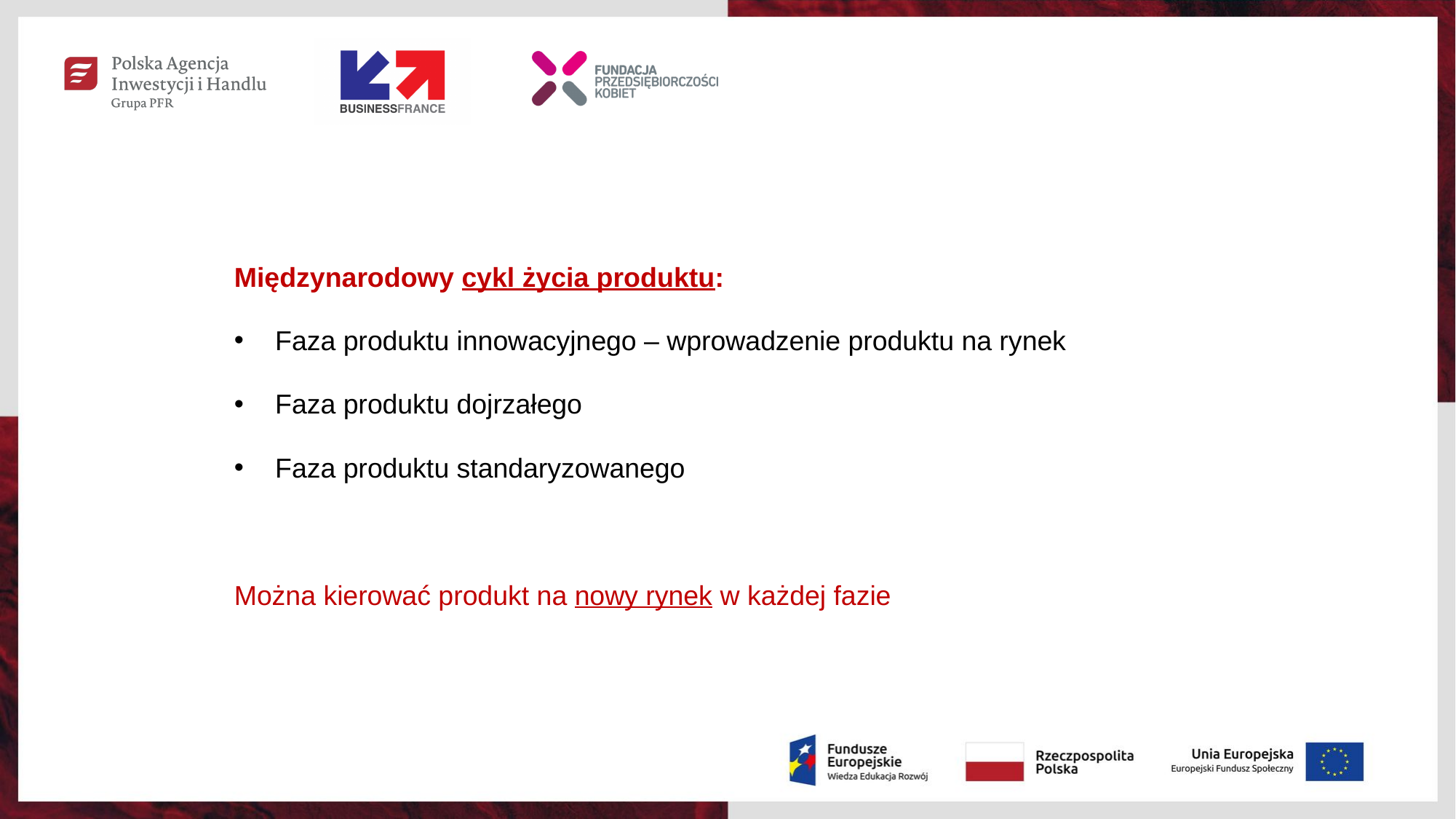

Międzynarodowy cykl życia produktu:
Faza produktu innowacyjnego – wprowadzenie produktu na rynek
Faza produktu dojrzałego
Faza produktu standaryzowanego

Można kierować produkt na nowy rynek w każdej fazie